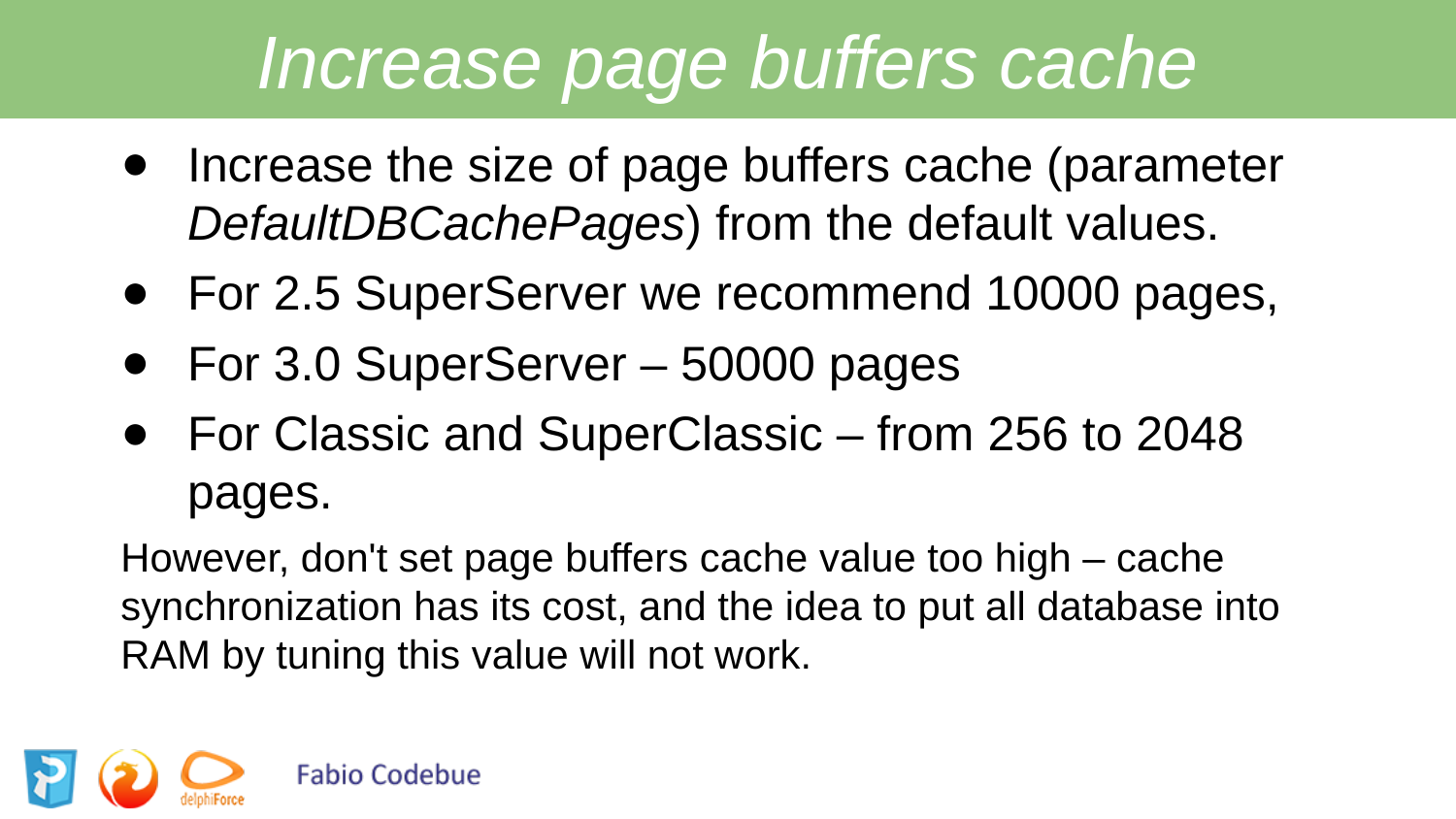

Increase page buffers cache
Increase the size of page buffers cache (parameter DefaultDBCachePages) from the default values.
For 2.5 SuperServer we recommend 10000 pages,
For 3.0 SuperServer – 50000 pages
For Classic and SuperClassic – from 256 to 2048 pages.
However, don't set page buffers cache value too high – cache synchronization has its cost, and the idea to put all database into RAM by tuning this value will not work.